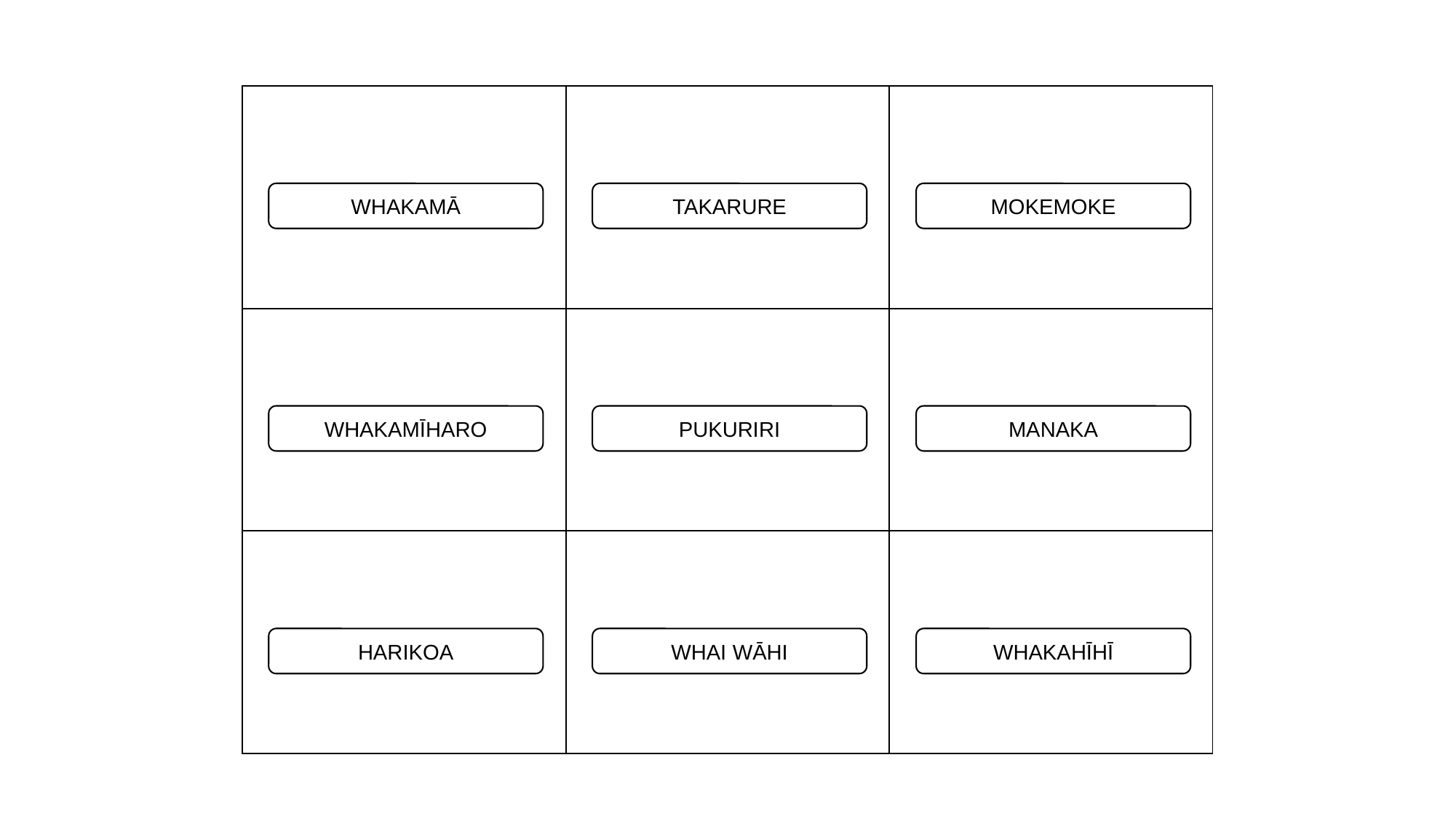

WHAKAMĀ
TAKARURE
MOKEMOKE
WHAKAMĪHARO
PUKURIRI
MANAKA
HARIKOA
WHAI WĀHI
WHAKAHĪHĪ